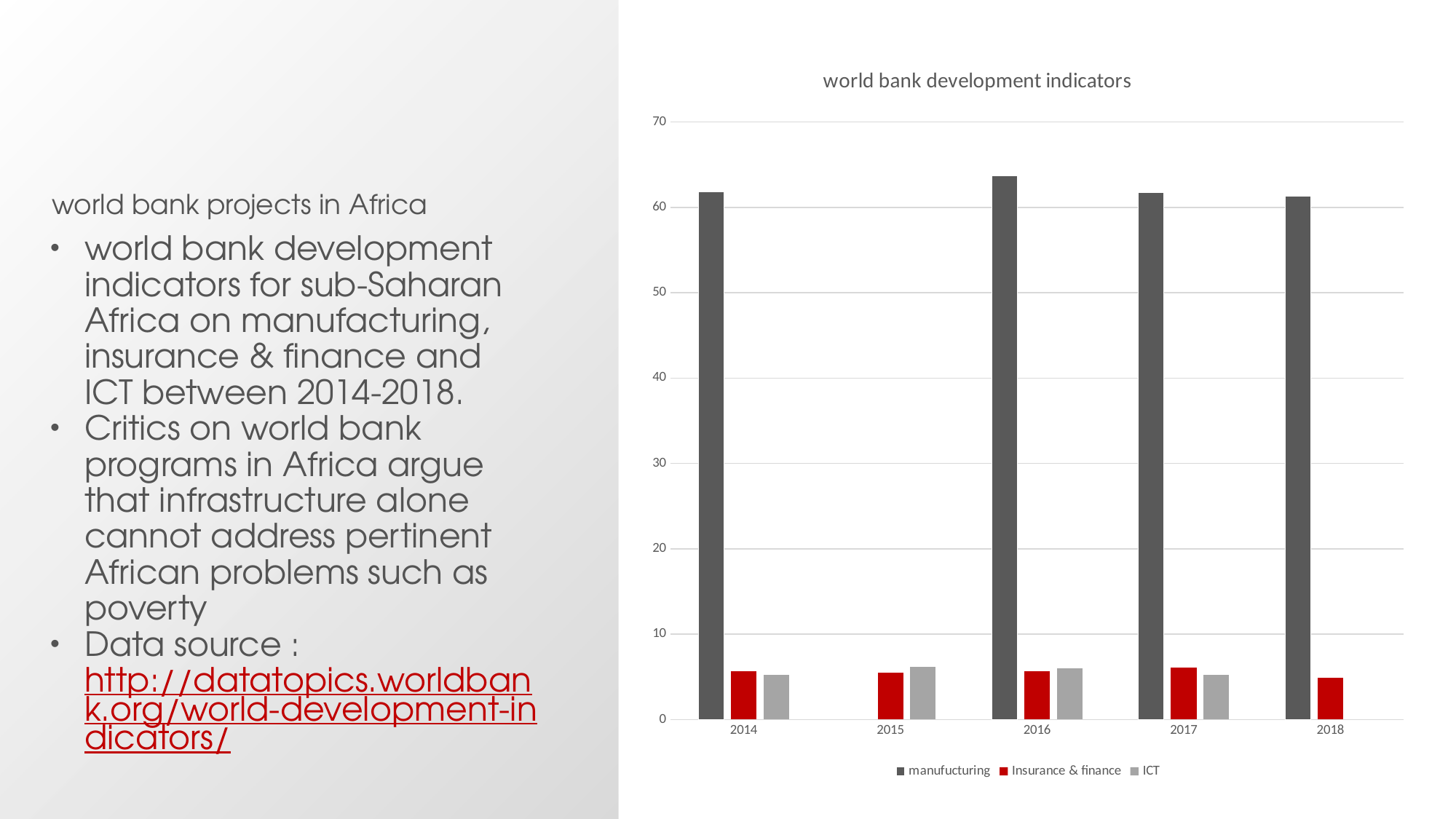

### Chart: world bank development indicators

| Category |  |  |  |
|---|---|---|---|
| 2014 | 61.77225999143721 | 5.677081771570183 | 5.199757340445682 |
| 2015 | None | 5.449742648157762 | 6.1466007923163195 |
| 2016 | 63.73141728910281 | 5.6742548365199905 | 5.992635980958603 |
| 2017 | 61.71964522188904 | 6.1162185844557335 | 5.234480090900913 |
| 2018 | 61.30482374547257 | 4.886871590431322 | None |
world bank projects in Africa
world bank development indicators for sub-Saharan Africa on manufacturing, insurance & finance and ICT between 2014-2018.
Critics on world bank programs in Africa argue that infrastructure alone cannot address pertinent African problems such as poverty
Data source : http://datatopics.worldbank.org/world-development-indicators/